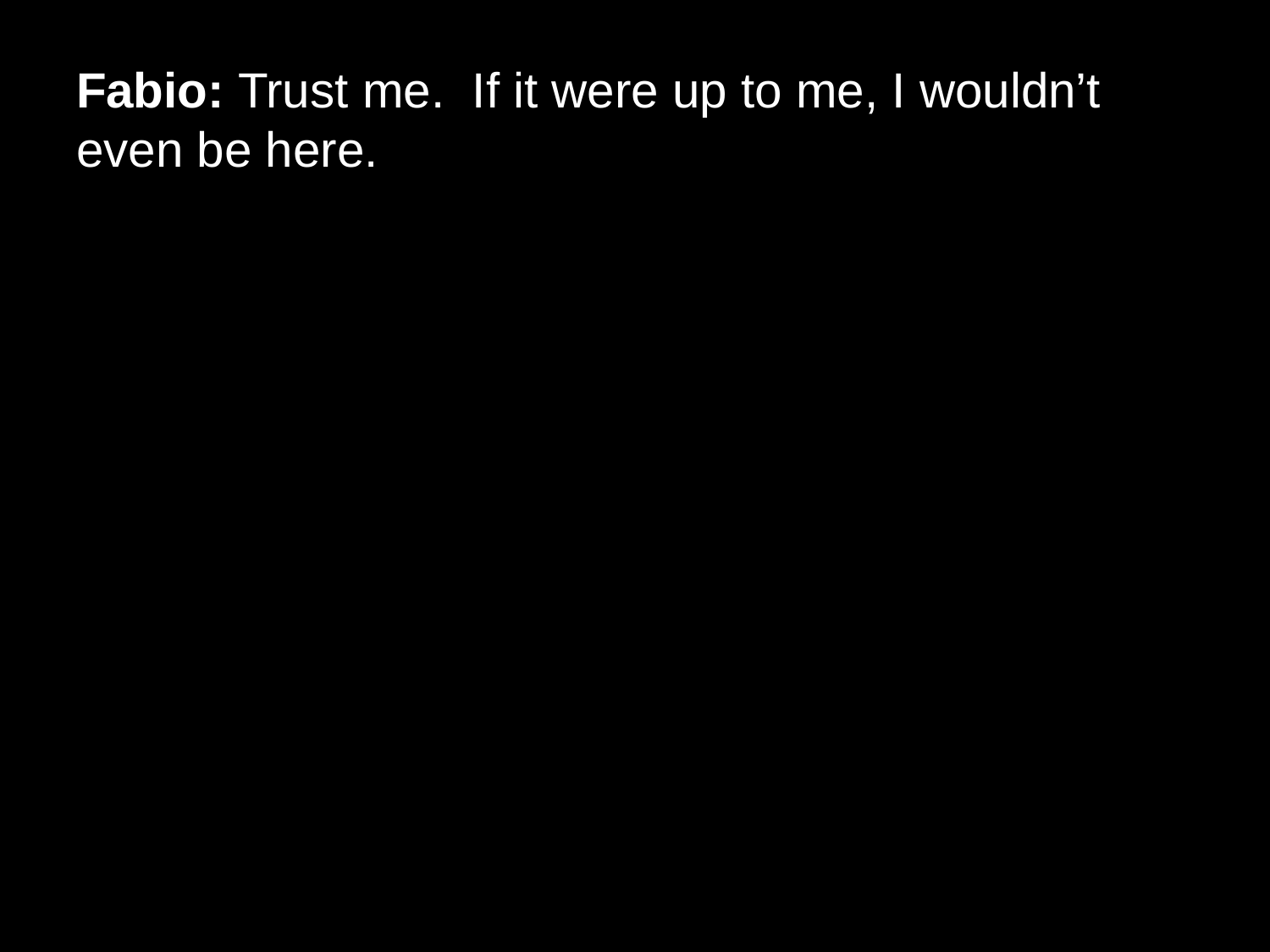

# Fabio: Trust me.  If it were up to me, I wouldn’t even be here.